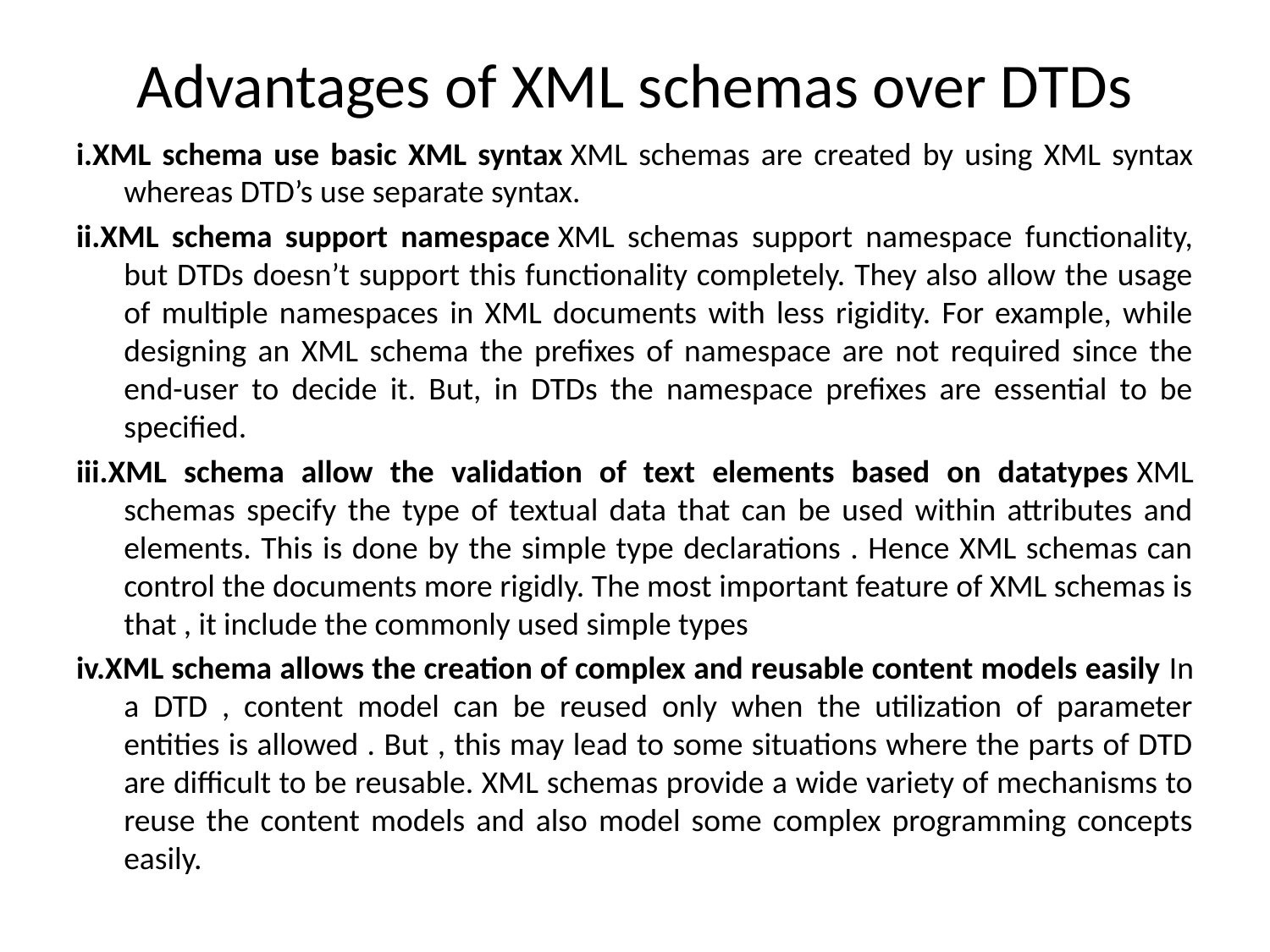

# Advantages of XML schemas over DTDs
i.XML schema use basic XML syntax XML schemas are created by using XML syntax whereas DTD’s use separate syntax.
ii.XML schema support namespace XML schemas support namespace functionality, but DTDs doesn’t support this functionality completely. They also allow the usage of multiple namespaces in XML documents with less rigidity. For example, while designing an XML schema the prefixes of namespace are not required since the end-user to decide it. But, in DTDs the namespace prefixes are essential to be specified.
iii.XML schema allow the validation of text elements based on datatypes XML schemas specify the type of textual data that can be used within attributes and elements. This is done by the simple type declarations . Hence XML schemas can control the documents more rigidly. The most important feature of XML schemas is that , it include the commonly used simple types
iv.XML schema allows the creation of complex and reusable content models easily In a DTD , content model can be reused only when the utilization of parameter entities is allowed . But , this may lead to some situations where the parts of DTD are difficult to be reusable. XML schemas provide a wide variety of mechanisms to reuse the content models and also model some complex programming concepts easily.